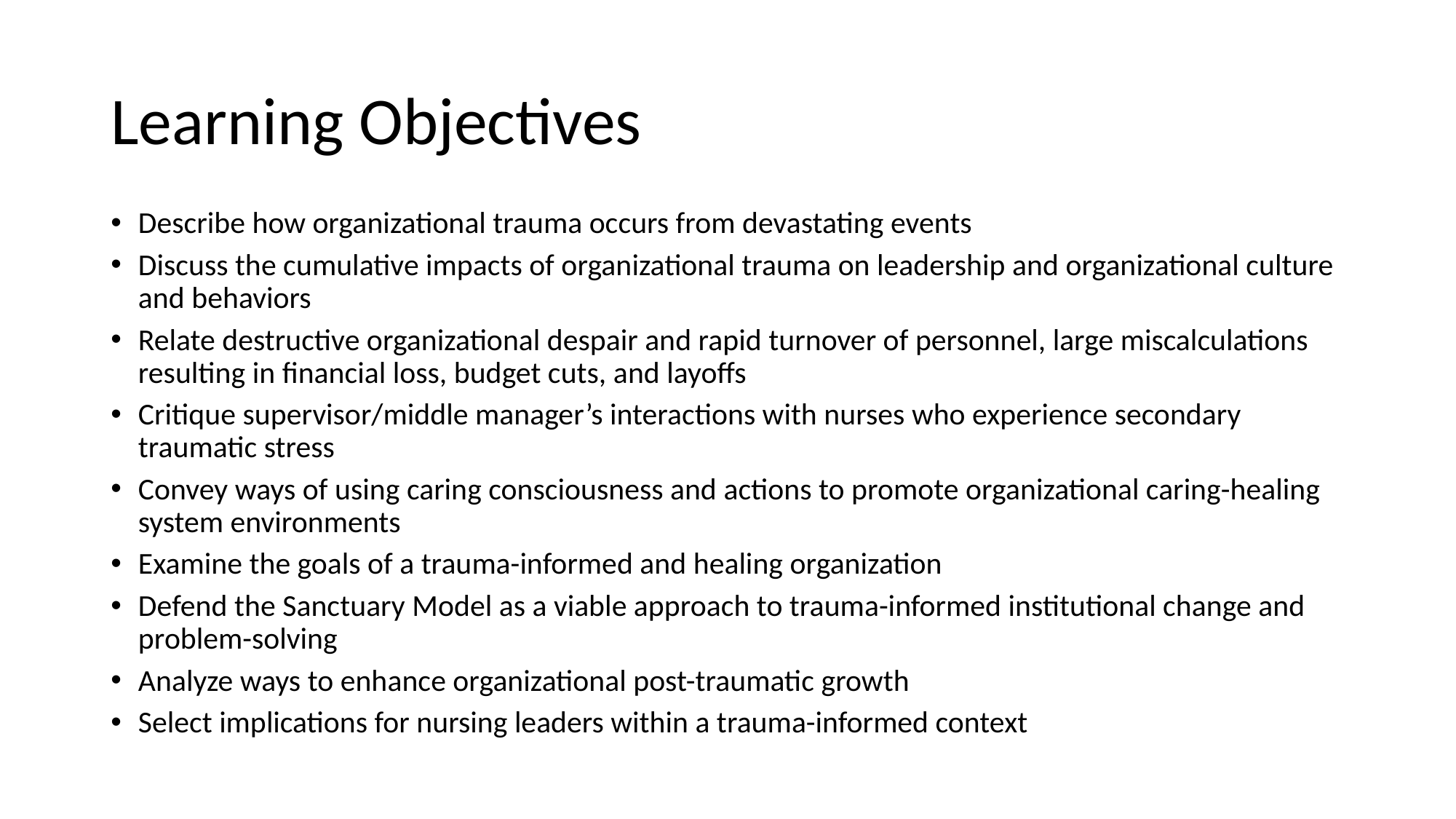

# Learning Objectives
Describe how organizational trauma occurs from devastating events
Discuss the cumulative impacts of organizational trauma on leadership and organizational culture and behaviors
Relate destructive organizational despair and rapid turnover of personnel, large miscalculations resulting in financial loss, budget cuts, and layoffs
Critique supervisor/middle manager’s interactions with nurses who experience secondary traumatic stress
Convey ways of using caring consciousness and actions to promote organizational caring-healing system environments
Examine the goals of a trauma-informed and healing organization
Defend the Sanctuary Model as a viable approach to trauma-informed institutional change and problem-solving
Analyze ways to enhance organizational post-traumatic growth
Select implications for nursing leaders within a trauma-informed context